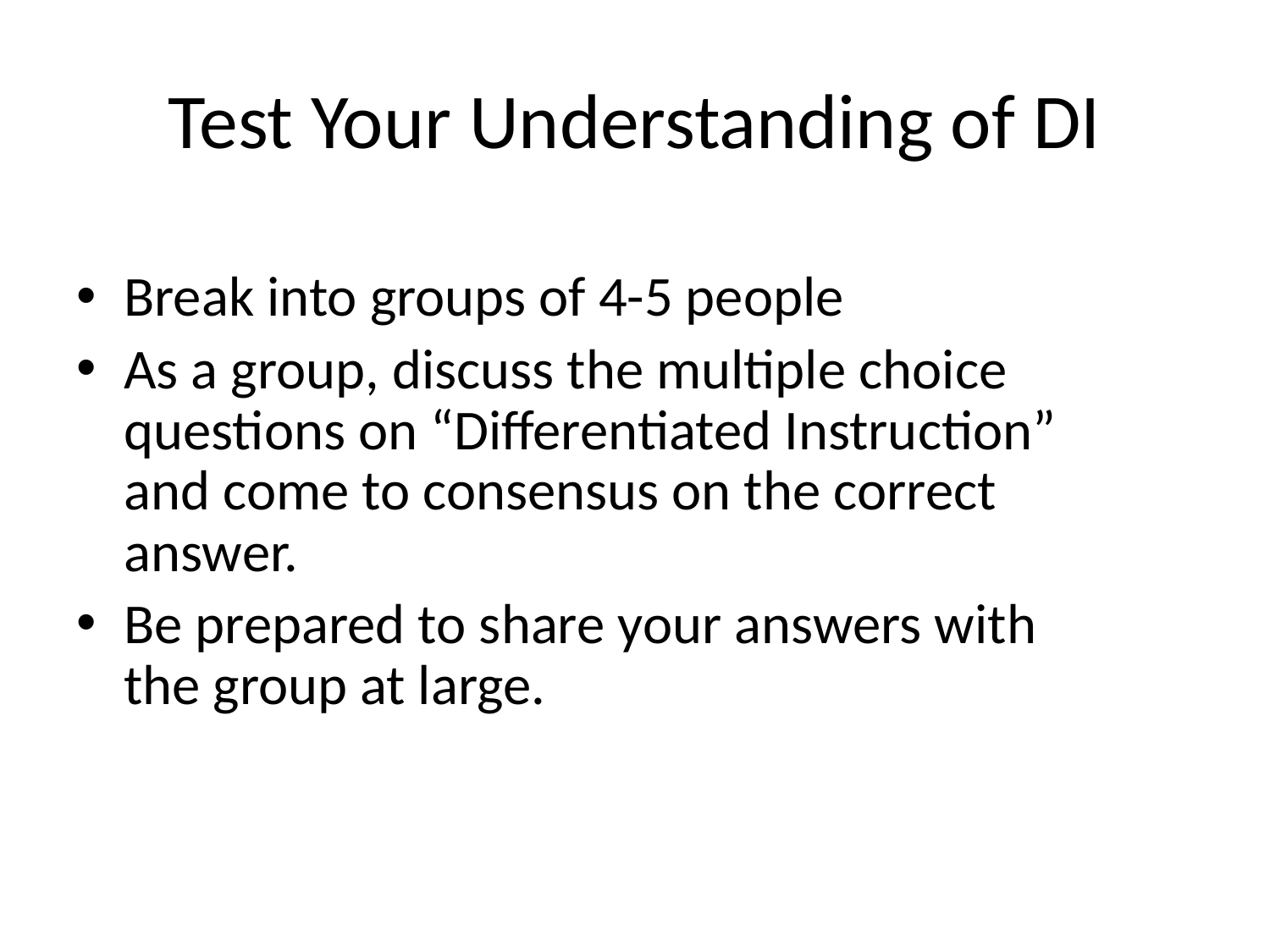

# Test Your Understanding of DI
Break into groups of 4-5 people
As a group, discuss the multiple choice questions on “Differentiated Instruction” and come to consensus on the correct answer.
Be prepared to share your answers with the group at large.